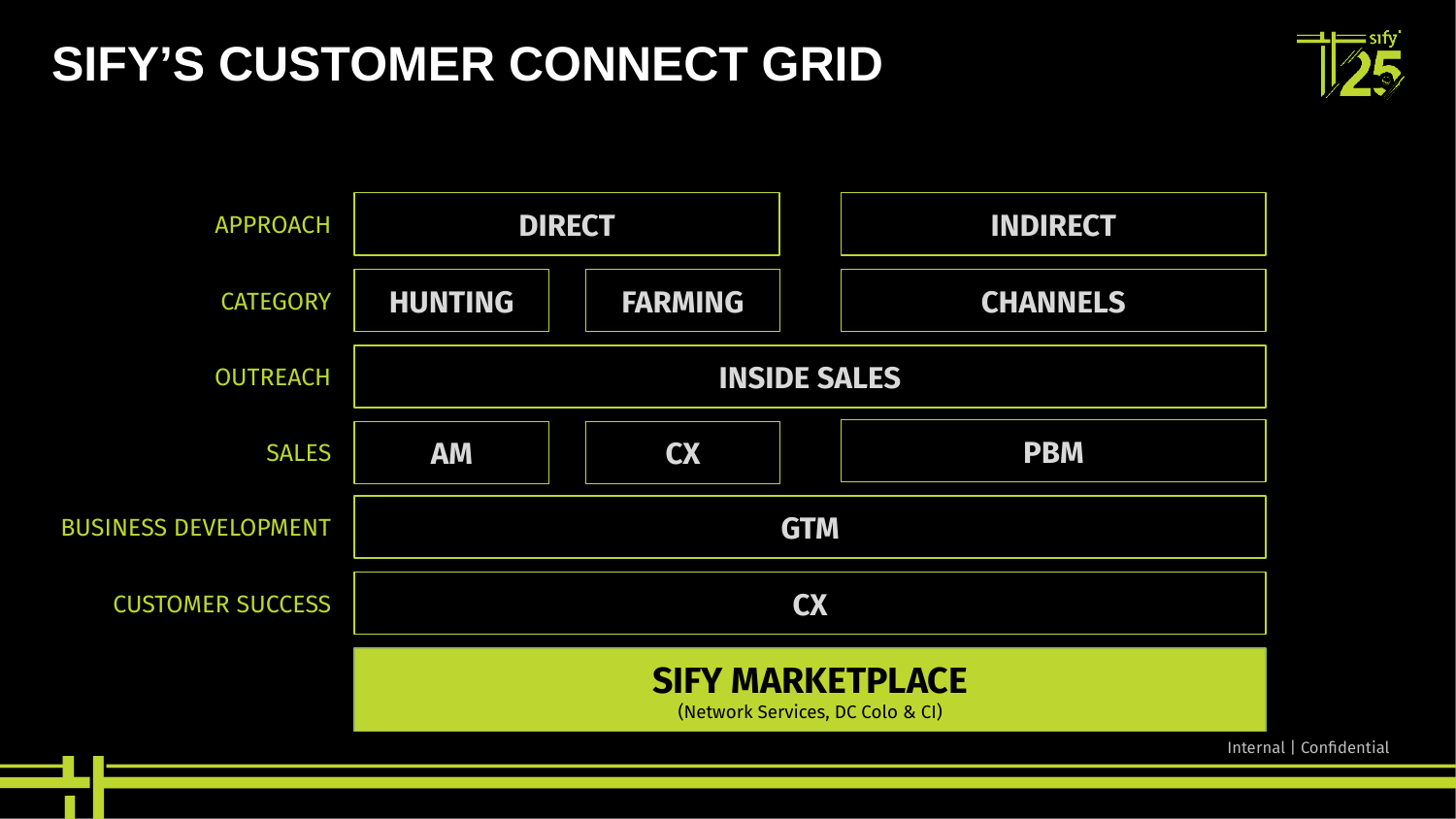

# SIFY’S CUSTOMER CONNECT GRID
DIRECT
INDIRECT
APPROACH
HUNTING
FARMING
CHANNELS
CATEGORY
INSIDE SALES
OUTREACH
PBM
AM
CX
SALES
GTM
BUSINESS DEVELOPMENT
CX
CUSTOMER SUCCESS
SIFY MARKETPLACE
(Network Services, DC Colo & CI)